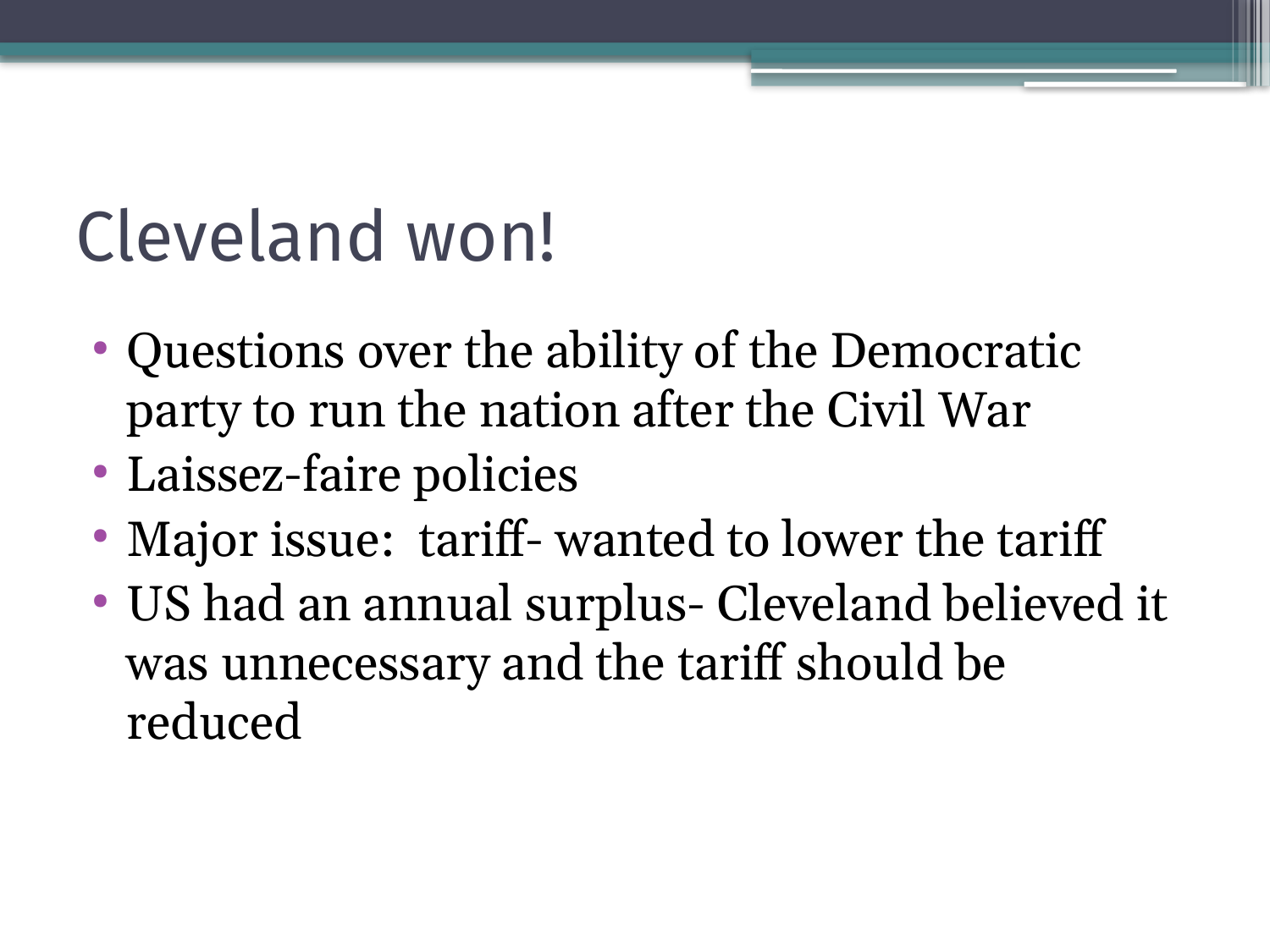

# Cleveland won!
Questions over the ability of the Democratic party to run the nation after the Civil War
Laissez-faire policies
Major issue:  tariff- wanted to lower the tariff
US had an annual surplus- Cleveland believed it was unnecessary and the tariff should be reduced